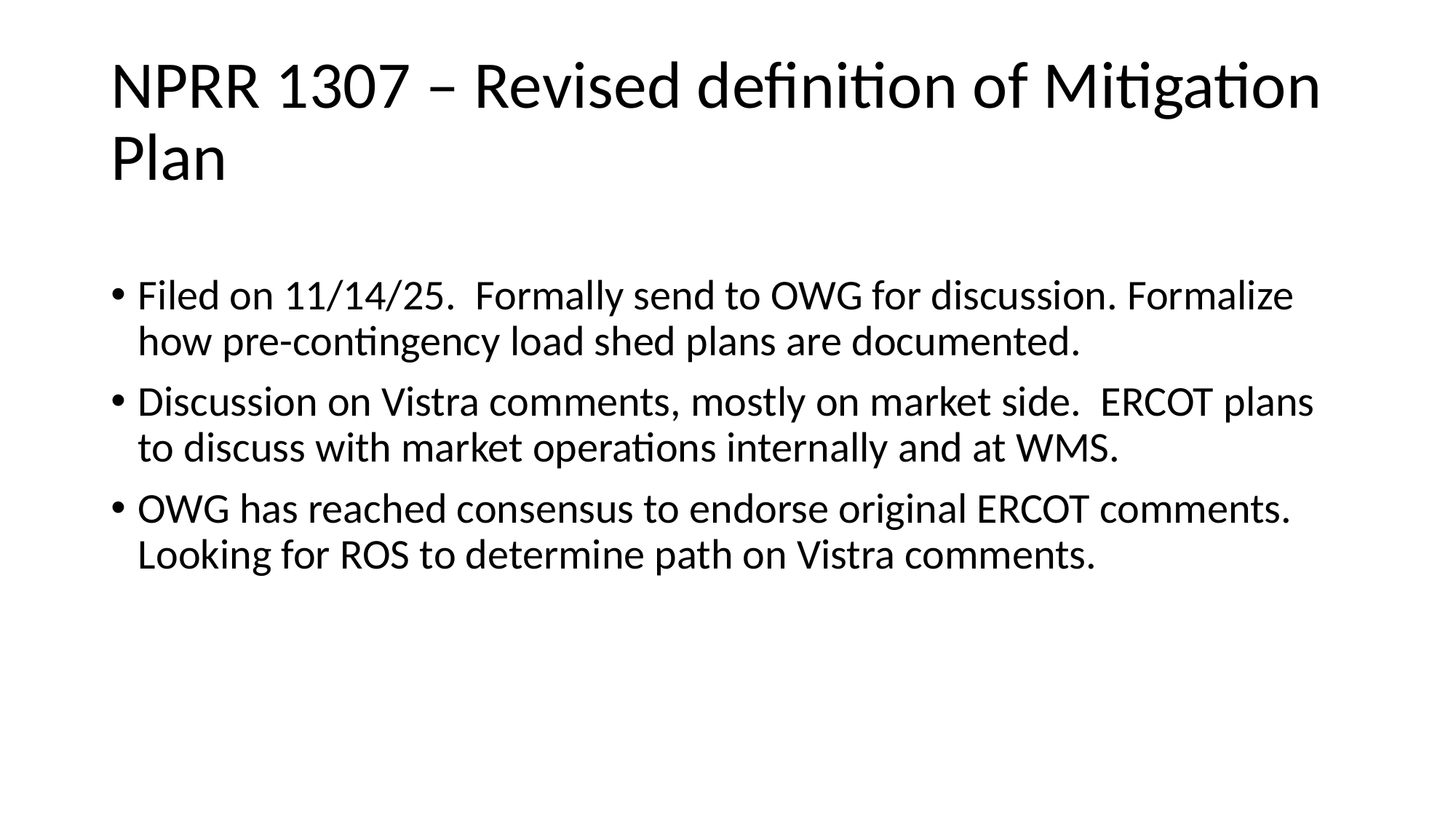

# NPRR 1307 – Revised definition of Mitigation Plan
Filed on 11/14/25.  Formally send to OWG for discussion. Formalize how pre-contingency load shed plans are documented.
Discussion on Vistra comments, mostly on market side.  ERCOT plans to discuss with market operations internally and at WMS.
OWG has reached consensus to endorse original ERCOT comments.  Looking for ROS to determine path on Vistra comments.